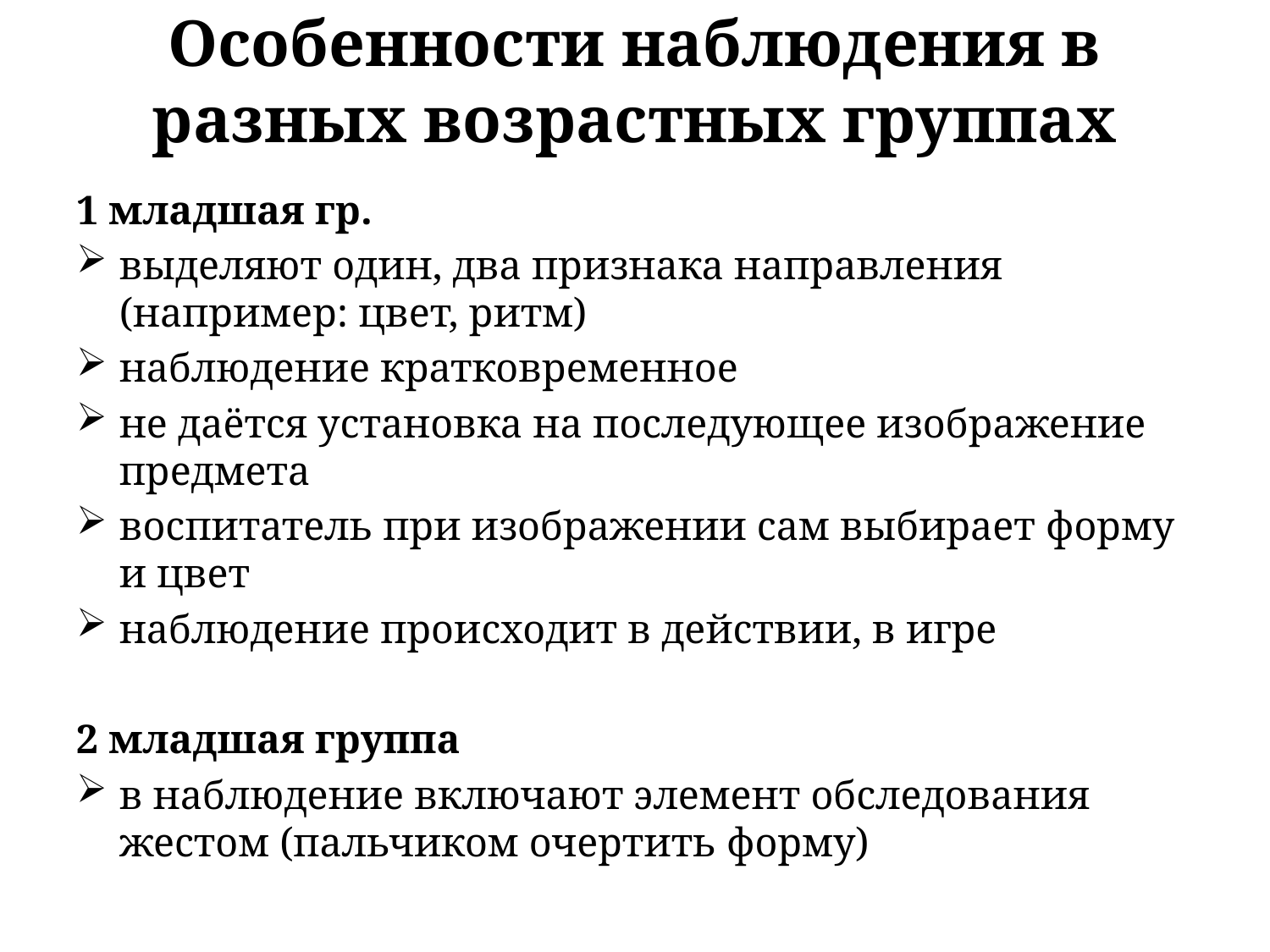

# Особенности наблюдения в разных возрастных группах
1 младшая гр.
выделяют один, два признака направления (например: цвет, ритм)
наблюдение кратковременное
не даётся установка на последующее изображение предмета
воспитатель при изображении сам выбирает форму и цвет
наблюдение происходит в действии, в игре

2 младшая группа
в наблюдение включают элемент обследования жестом (пальчиком очертить форму)